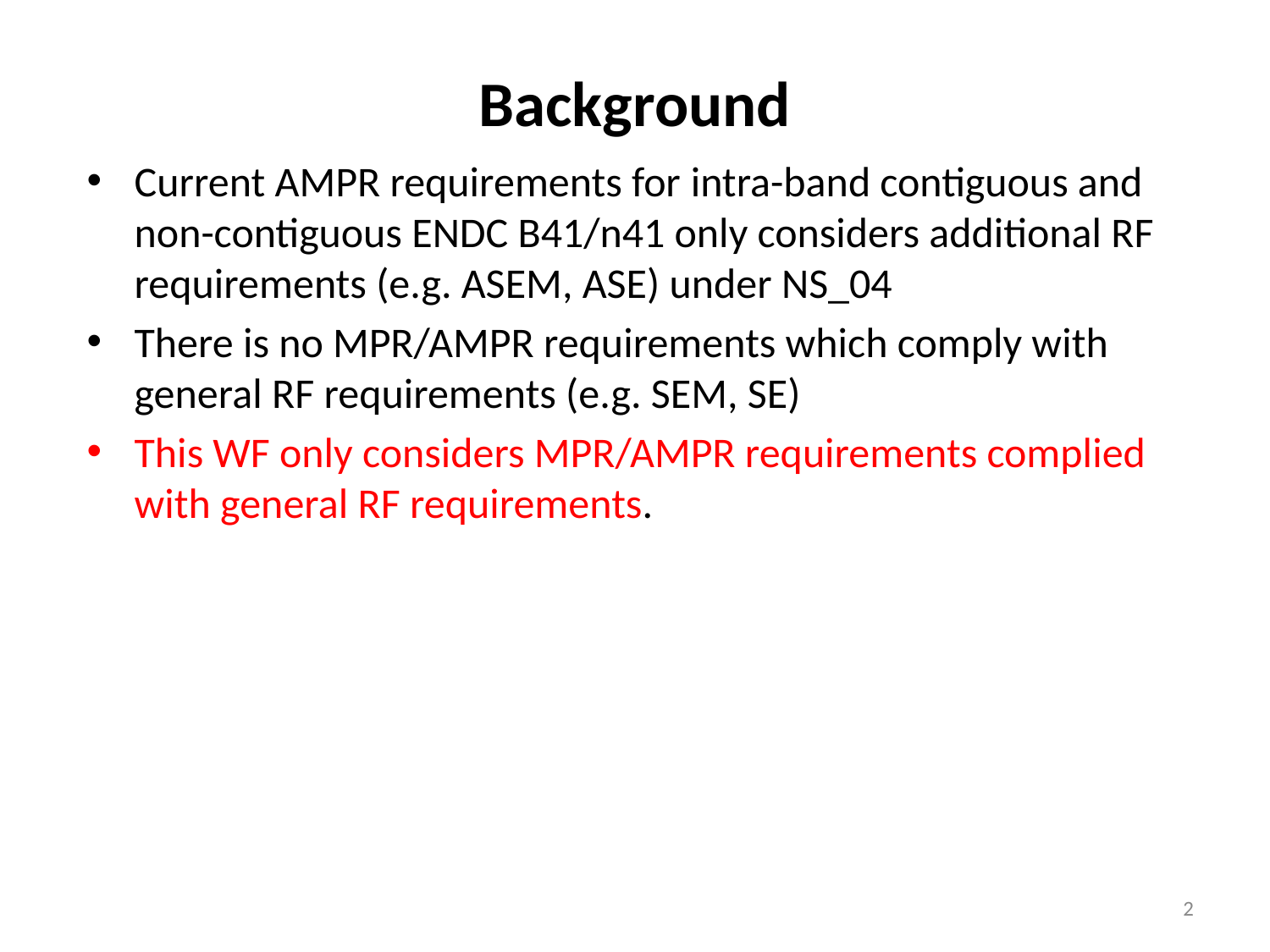

# Background
Current AMPR requirements for intra-band contiguous and non-contiguous ENDC B41/n41 only considers additional RF requirements (e.g. ASEM, ASE) under NS_04
There is no MPR/AMPR requirements which comply with general RF requirements (e.g. SEM, SE)
This WF only considers MPR/AMPR requirements complied with general RF requirements.

2